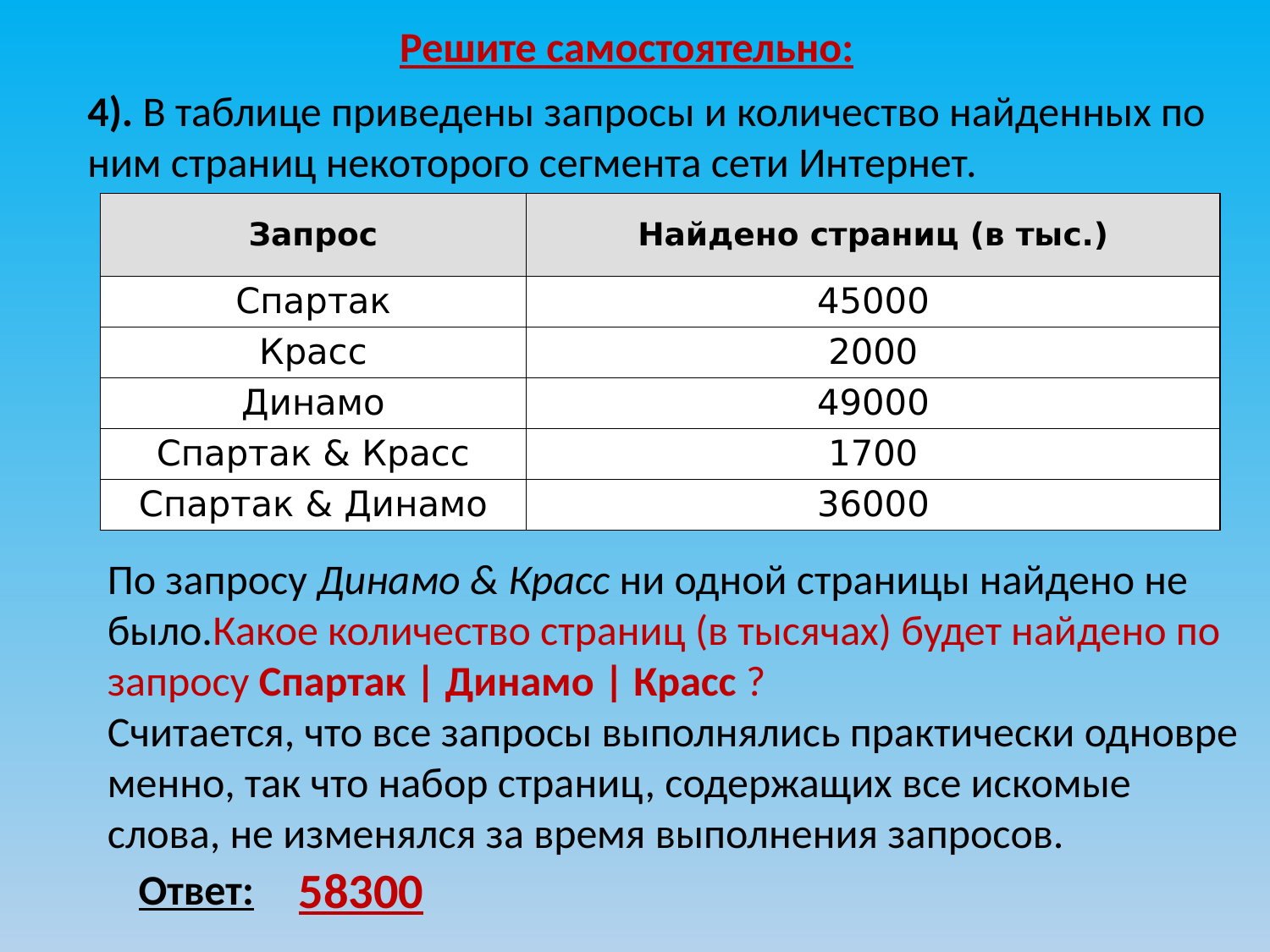

Решите самостоятельно:
4). В таб­ли­це при­ве­де­ны за­про­сы и ко­ли­че­ство най­ден­ных по ним стра­ниц не­ко­то­ро­го сег­мен­та сети Ин­тер­нет.
| За­прос | Най­де­но стра­ниц (в ты­с.) |
| --- | --- |
| Спар­так | 45000 |
| Красс | 2000 |
| Ди­на­мо | 49000 |
| Спар­так & Красс | 1700 |
| Спар­так & Ди­на­мо | 36000 |
По за­про­су Ди­на­мо & Красс ни одной стра­ни­цы най­де­но не было.Какое ко­ли­че­ство стра­ниц (в ты­ся­чах) будет най­де­но по за­про­су Спар­так | Ди­на­мо | Красс ?
Счи­та­ет­ся, что все за­про­сы вы­пол­ня­лись прак­ти­че­ски од­но­вре­мен­но, так что набор стра­ниц, со­дер­жа­щих все ис­ко­мые слова, не из­ме­нял­ся за время вы­пол­не­ния за­про­сов.
58300
Ответ: